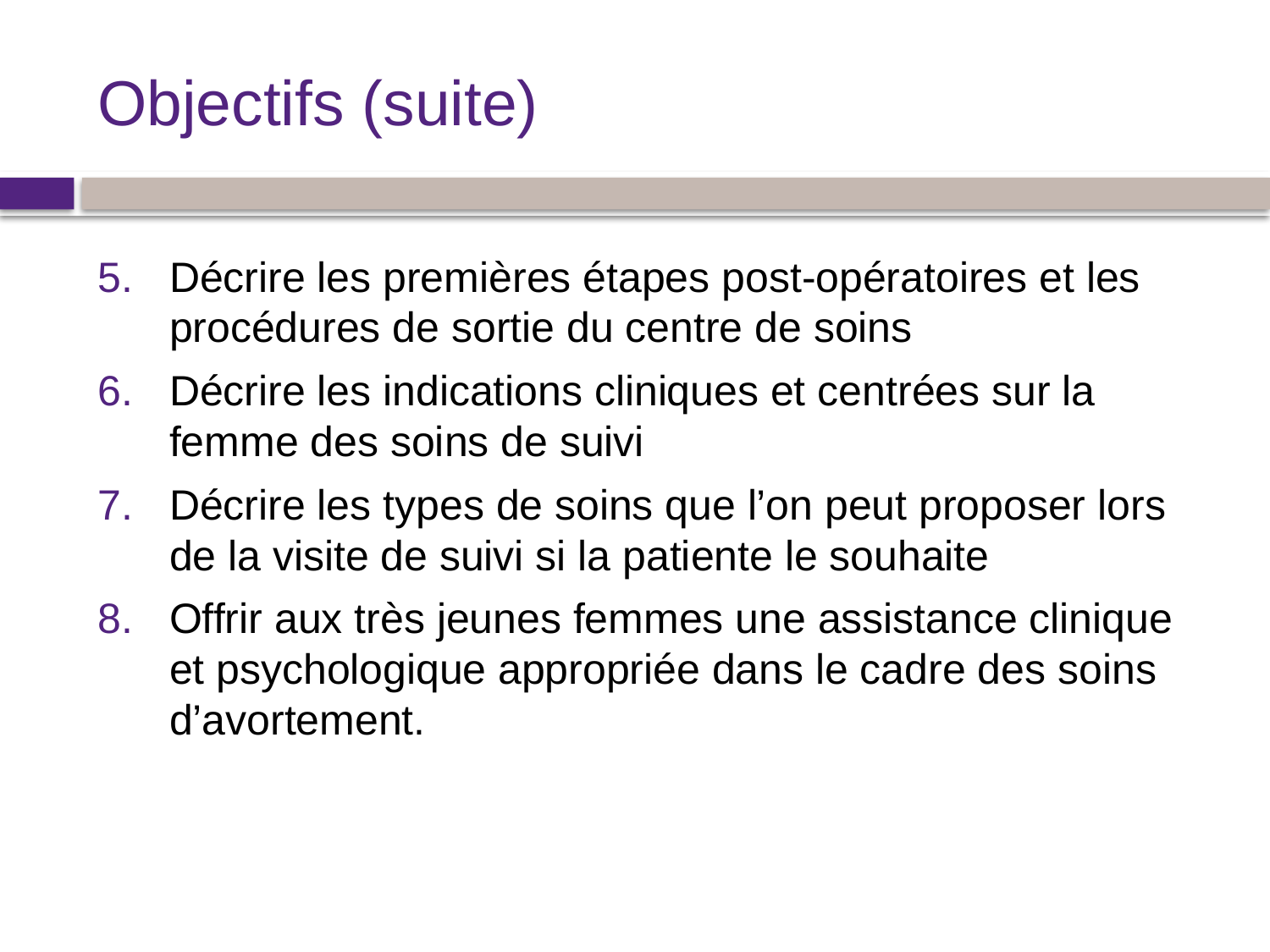

# Objectifs (suite)
Décrire les premières étapes post-opératoires et les procédures de sortie du centre de soins
Décrire les indications cliniques et centrées sur la femme des soins de suivi
Décrire les types de soins que l’on peut proposer lors de la visite de suivi si la patiente le souhaite
Offrir aux très jeunes femmes une assistance clinique et psychologique appropriée dans le cadre des soins d’avortement.